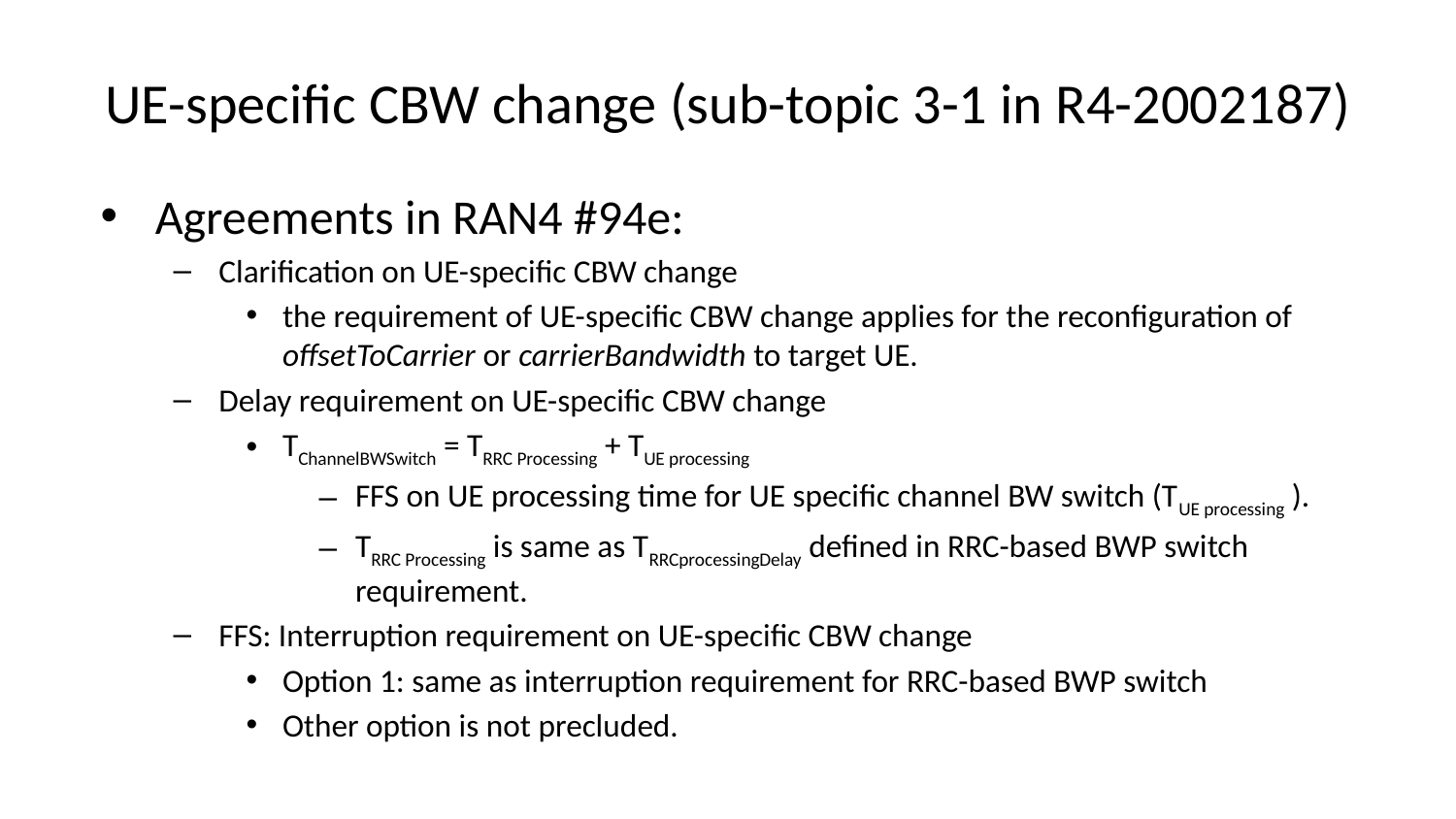

# UE-specific CBW change (sub-topic 3-1 in R4-2002187)
Agreements in RAN4 #94e:
Clarification on UE-specific CBW change
the requirement of UE-specific CBW change applies for the reconfiguration of offsetToCarrier or carrierBandwidth to target UE.
Delay requirement on UE-specific CBW change
TChannelBWSwitch = TRRC Processing + TUE processing
FFS on UE processing time for UE specific channel BW switch (TUE processing ).
TRRC Processing is same as TRRCprocessingDelay defined in RRC-based BWP switch requirement.
FFS: Interruption requirement on UE-specific CBW change
Option 1: same as interruption requirement for RRC-based BWP switch
Other option is not precluded.